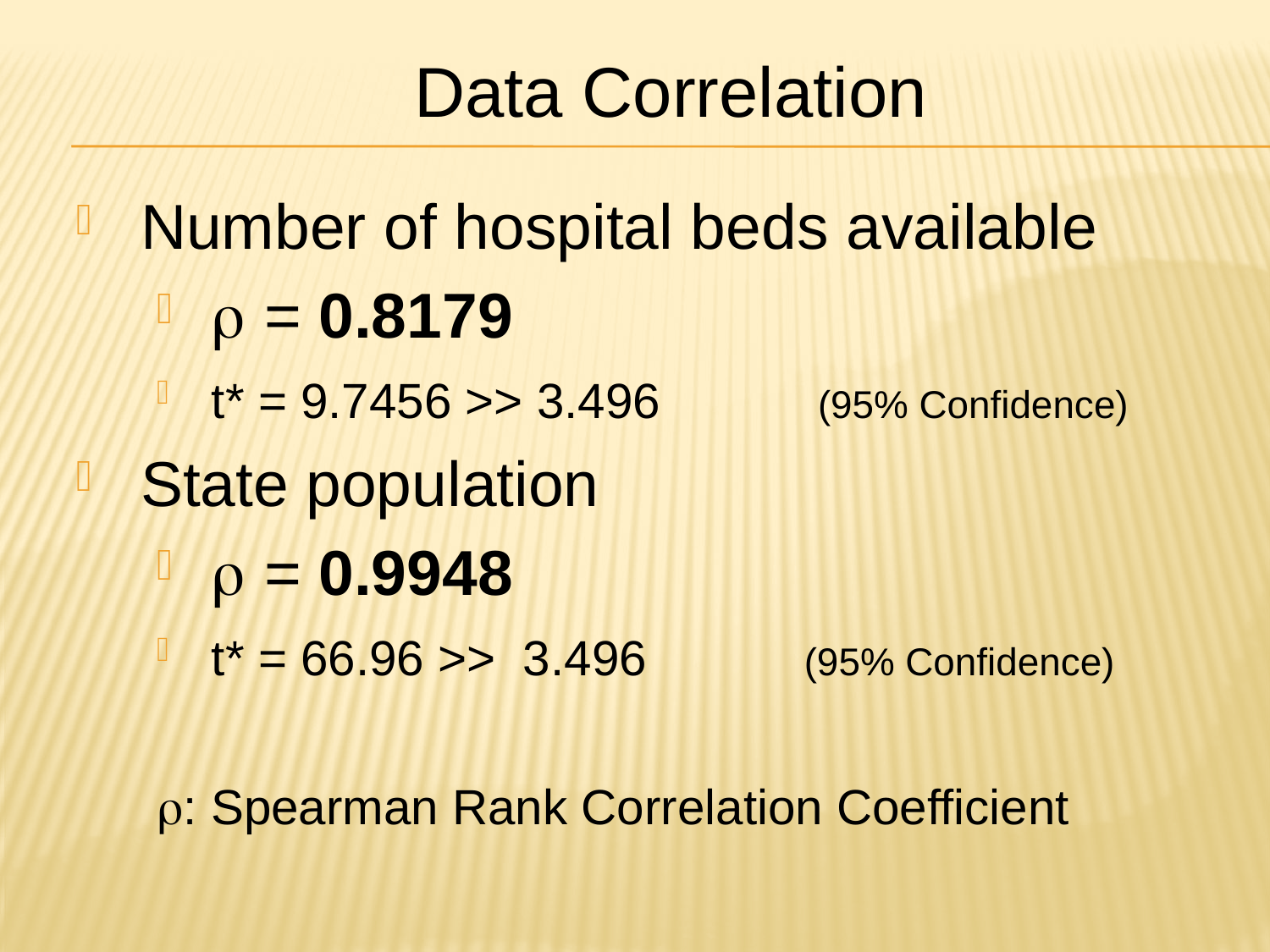

Data Correlation
Number of hospital beds available
ρ = 0.8179
t* = 9.7456 >> 3.496          (95% Confidence)
State population
ρ = 0.9948
t* = 66.96 >>  3.496          (95% Confidence)

ρ: Spearman Rank Correlation Coefficient